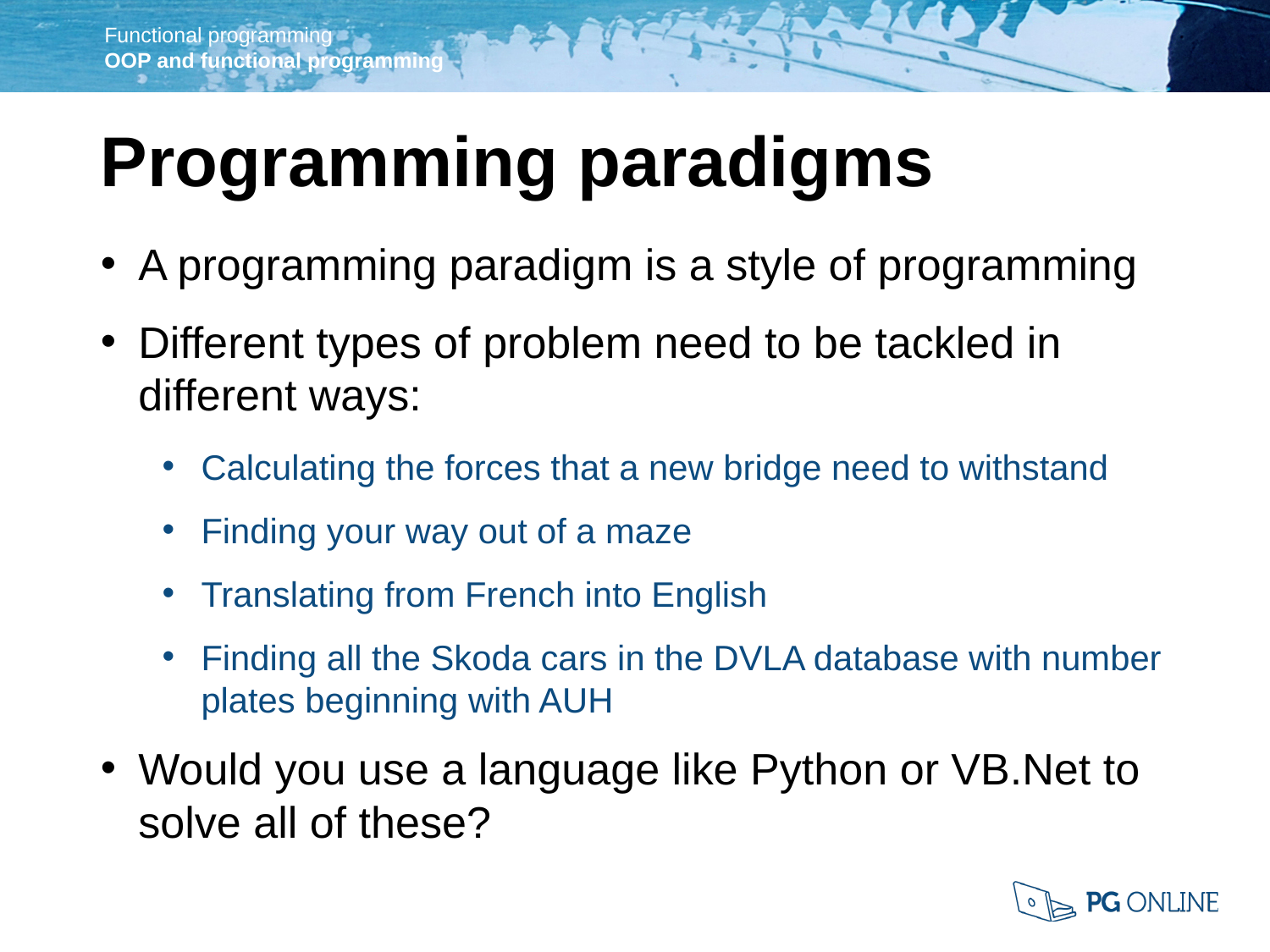

Programming paradigms
A programming paradigm is a style of programming
Different types of problem need to be tackled in different ways:
Calculating the forces that a new bridge need to withstand
Finding your way out of a maze
Translating from French into English
Finding all the Skoda cars in the DVLA database with number plates beginning with AUH
Would you use a language like Python or VB.Net to solve all of these?